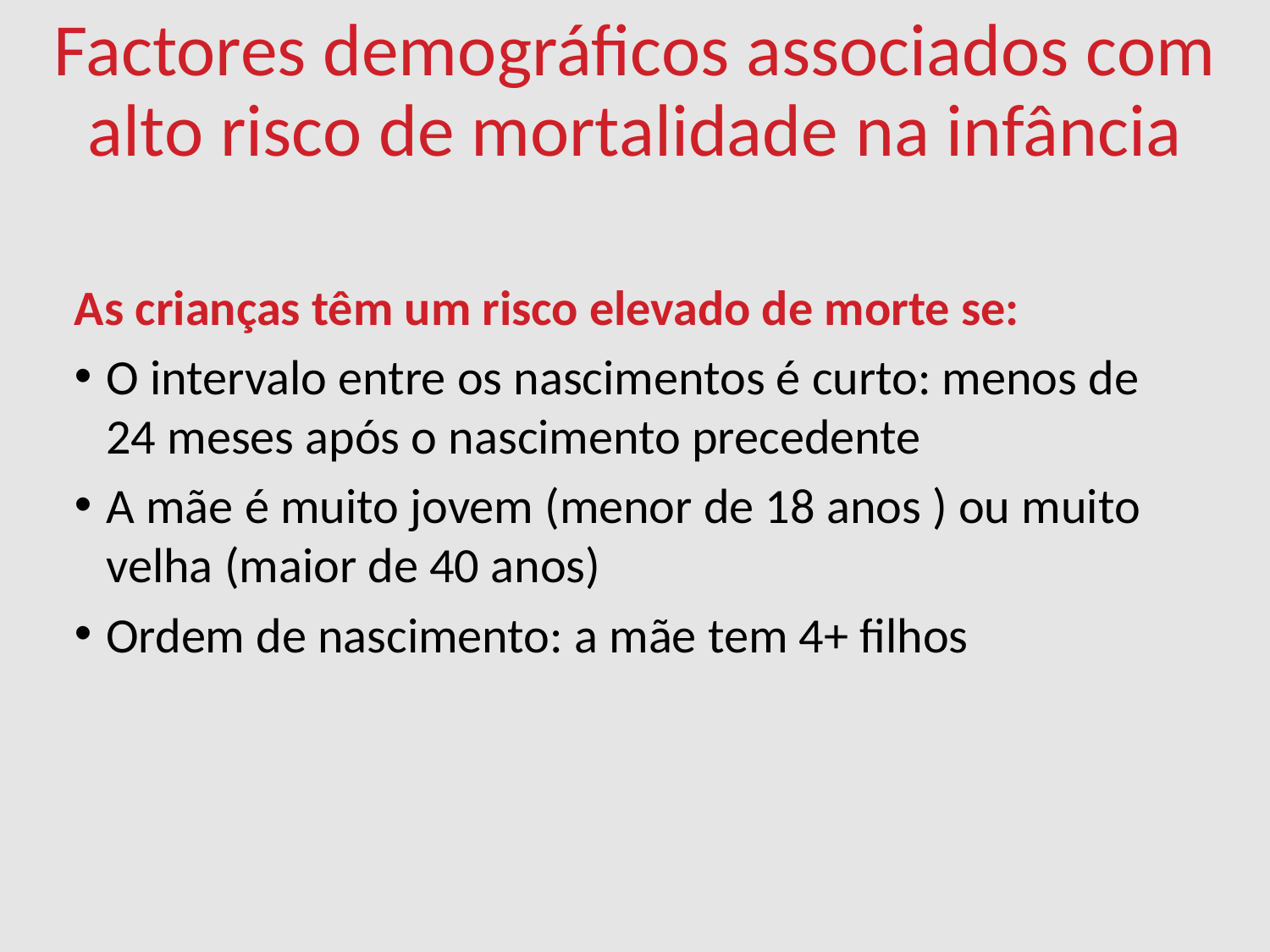

Factores demográficos associados com alto risco de mortalidade na infância
As crianças têm um risco elevado de morte se:
O intervalo entre os nascimentos é curto: menos de 24 meses após o nascimento precedente
A mãe é muito jovem (menor de 18 anos ) ou muito velha (maior de 40 anos)
Ordem de nascimento: a mãe tem 4+ filhos